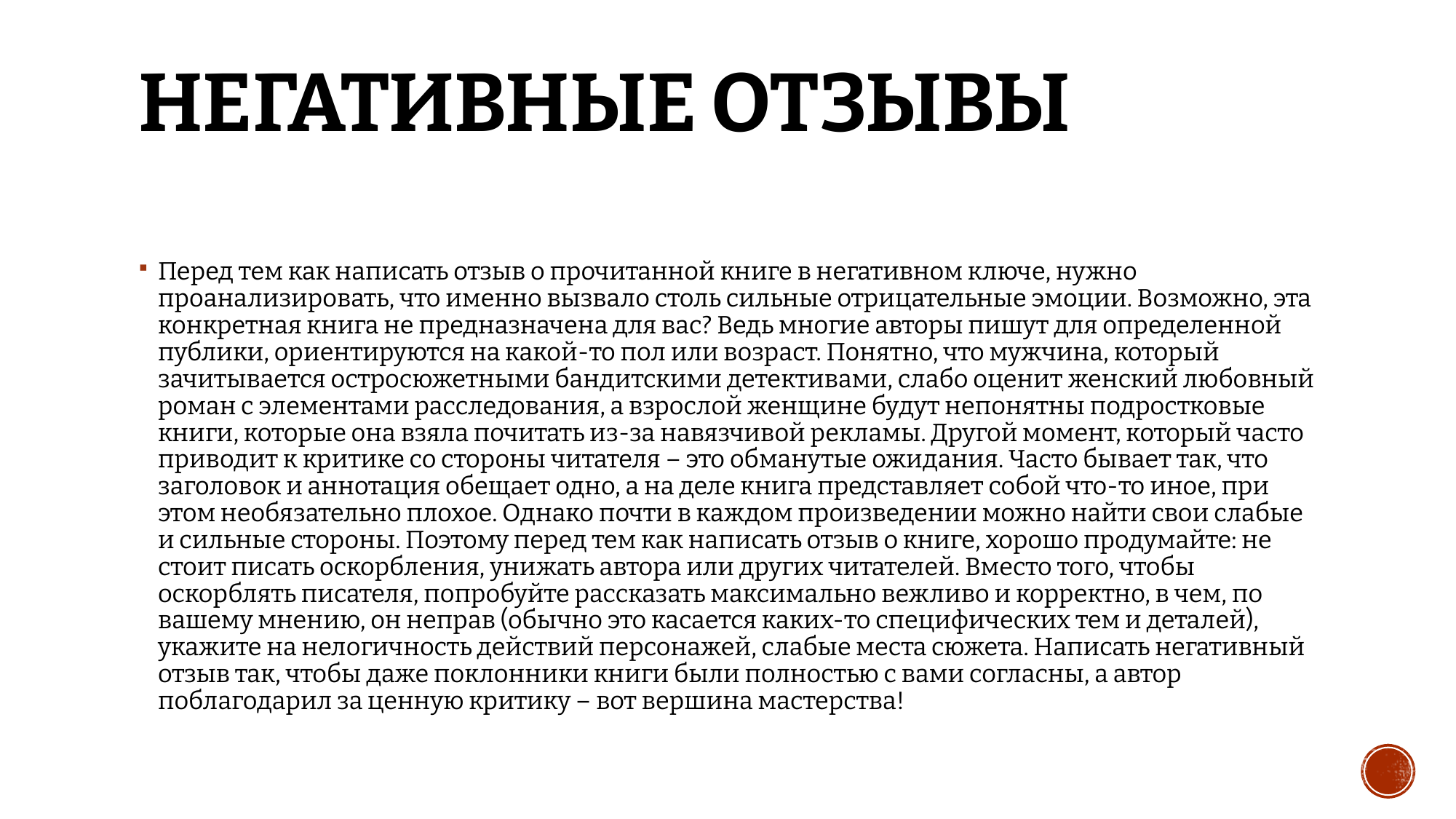

# Негативные отзывы
Перед тем как написать отзыв о прочитанной книге в негативном ключе, нужно проанализировать, что именно вызвало столь сильные отрицательные эмоции. Возможно, эта конкретная книга не предназначена для вас? Ведь многие авторы пишут для определенной публики, ориентируются на какой-то пол или возраст. Понятно, что мужчина, который зачитывается остросюжетными бандитскими детективами, слабо оценит женский любовный роман с элементами расследования, а взрослой женщине будут непонятны подростковые книги, которые она взяла почитать из-за навязчивой рекламы. Другой момент, который часто приводит к критике со стороны читателя – это обманутые ожидания. Часто бывает так, что заголовок и аннотация обещает одно, а на деле книга представляет собой что-то иное, при этом необязательно плохое. Однако почти в каждом произведении можно найти свои слабые и сильные стороны. Поэтому перед тем как написать отзыв о книге, хорошо продумайте: не стоит писать оскорбления, унижать автора или других читателей. Вместо того, чтобы оскорблять писателя, попробуйте рассказать максимально вежливо и корректно, в чем, по вашему мнению, он неправ (обычно это касается каких-то специфических тем и деталей), укажите на нелогичность действий персонажей, слабые места сюжета. Написать негативный отзыв так, чтобы даже поклонники книги были полностью с вами согласны, а автор поблагодарил за ценную критику – вот вершина мастерства!